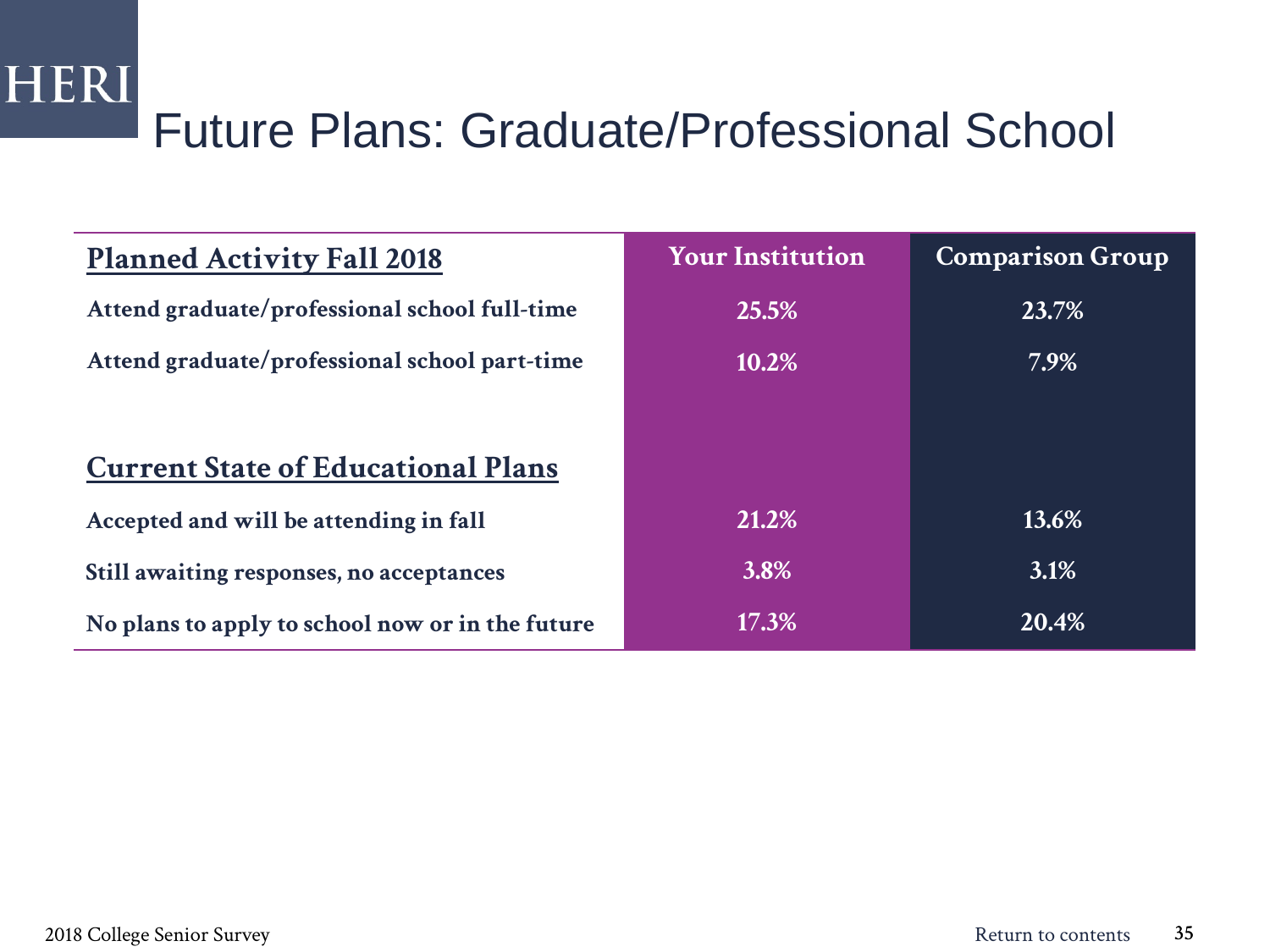

Future Plans: Graduate/Professional School
| Planned Activity Fall 2018 | Your Institution | Comparison Group |
| --- | --- | --- |
| Attend graduate/professional school full-time | 25.5% | 23.7% |
| Attend graduate/professional school part-time | 10.2% | 7.9% |
|  |  |  |
| Current State of Educational Plans |  |  |
| Accepted and will be attending in fall | 21.2% | 13.6% |
| Still awaiting responses, no acceptances | 3.8% | 3.1% |
| No plans to apply to school now or in the future | 17.3% | 20.4% |
2018 College Senior Survey
35
35